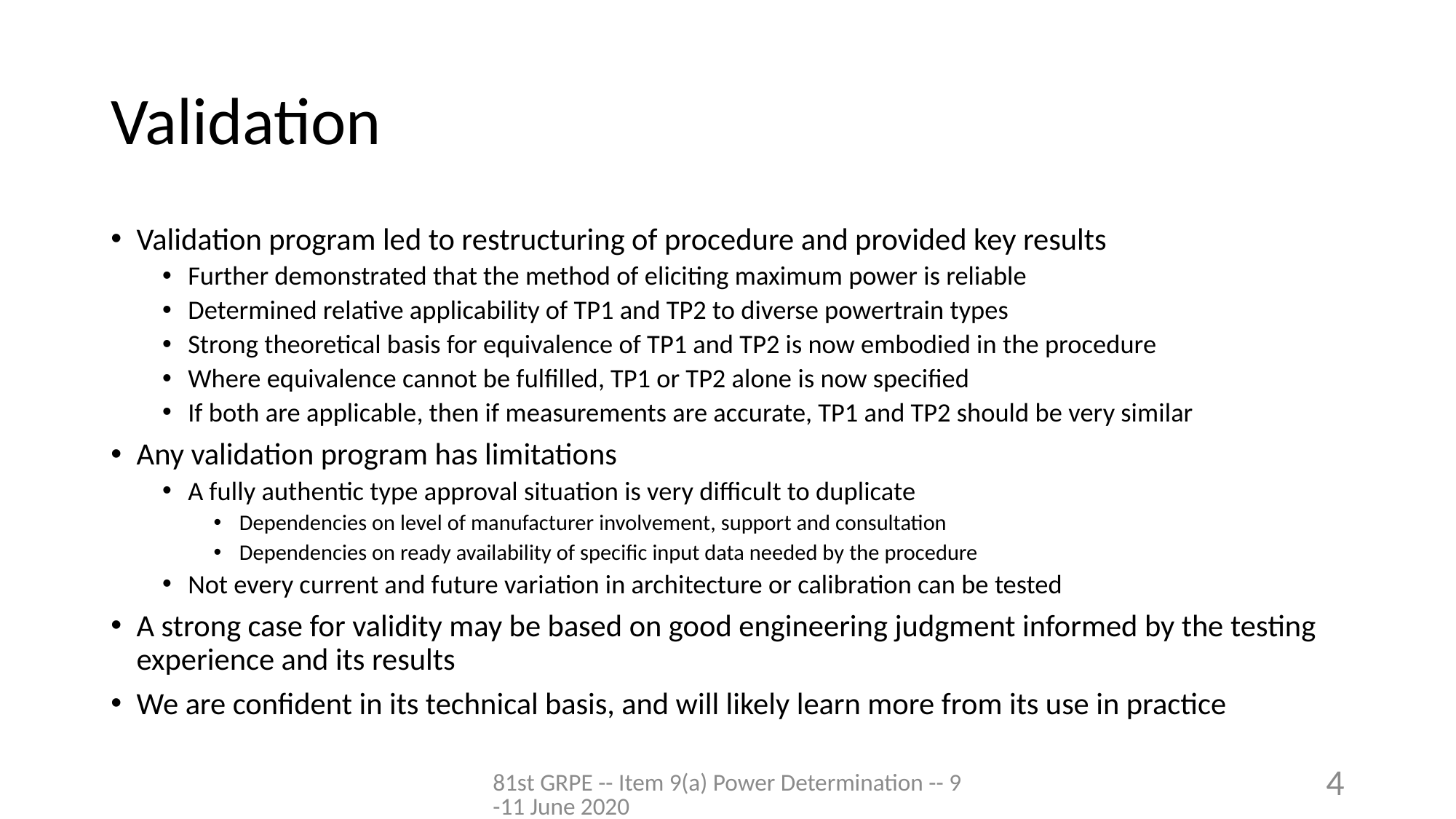

# Validation
Validation program led to restructuring of procedure and provided key results
Further demonstrated that the method of eliciting maximum power is reliable
Determined relative applicability of TP1 and TP2 to diverse powertrain types
Strong theoretical basis for equivalence of TP1 and TP2 is now embodied in the procedure
Where equivalence cannot be fulfilled, TP1 or TP2 alone is now specified
If both are applicable, then if measurements are accurate, TP1 and TP2 should be very similar
Any validation program has limitations
A fully authentic type approval situation is very difficult to duplicate
Dependencies on level of manufacturer involvement, support and consultation
Dependencies on ready availability of specific input data needed by the procedure
Not every current and future variation in architecture or calibration can be tested
A strong case for validity may be based on good engineering judgment informed by the testing experience and its results
We are confident in its technical basis, and will likely learn more from its use in practice
81st GRPE -- Item 9(a) Power Determination -- 9-11 June 2020
4